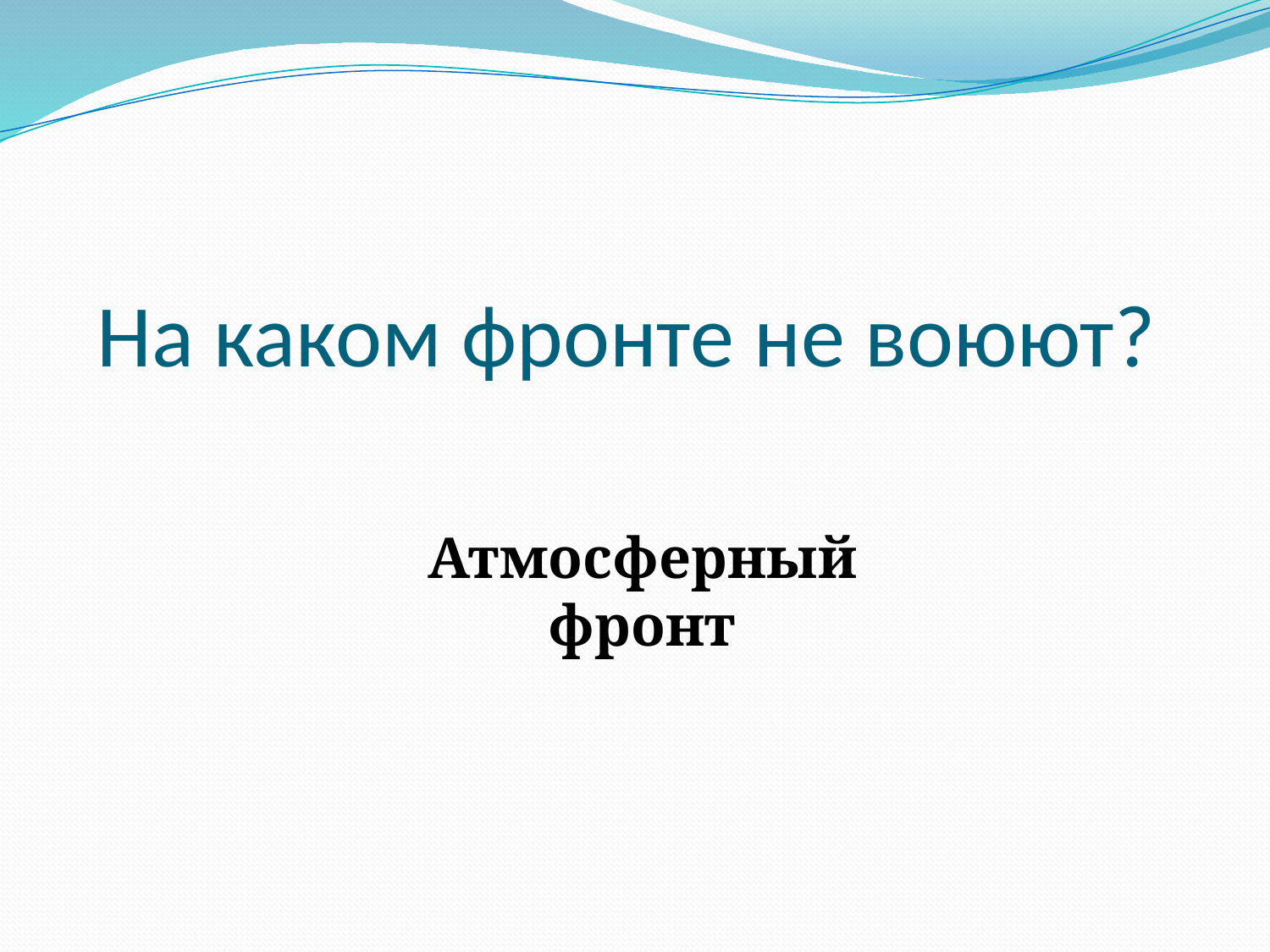

# На каком фронте не воюют?
Атмосферный фронт